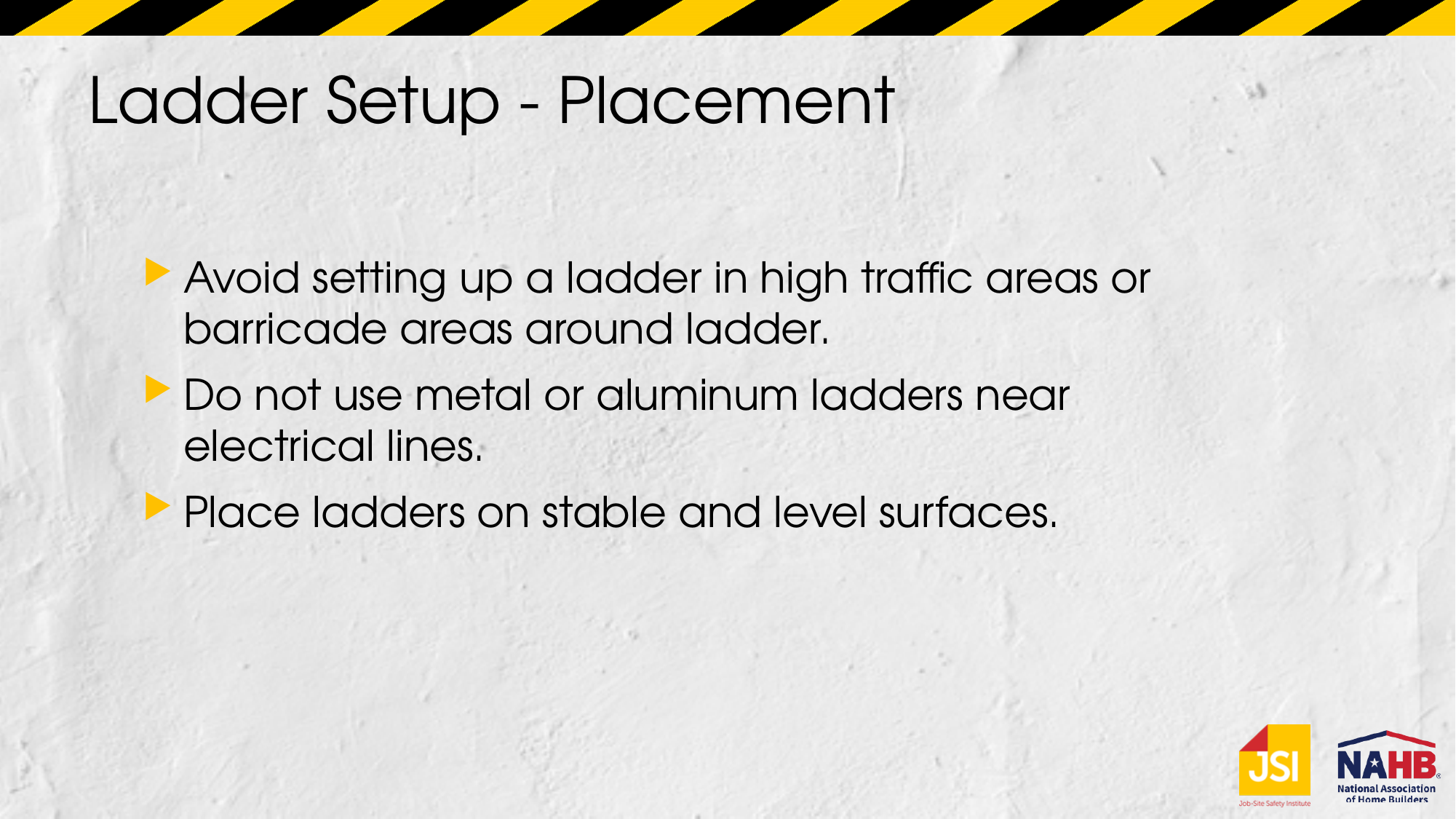

# Ladder Setup - Placement
Avoid setting up a ladder in high traffic areas or barricade areas around ladder.
Do not use metal or aluminum ladders near electrical lines.
Place ladders on stable and level surfaces.